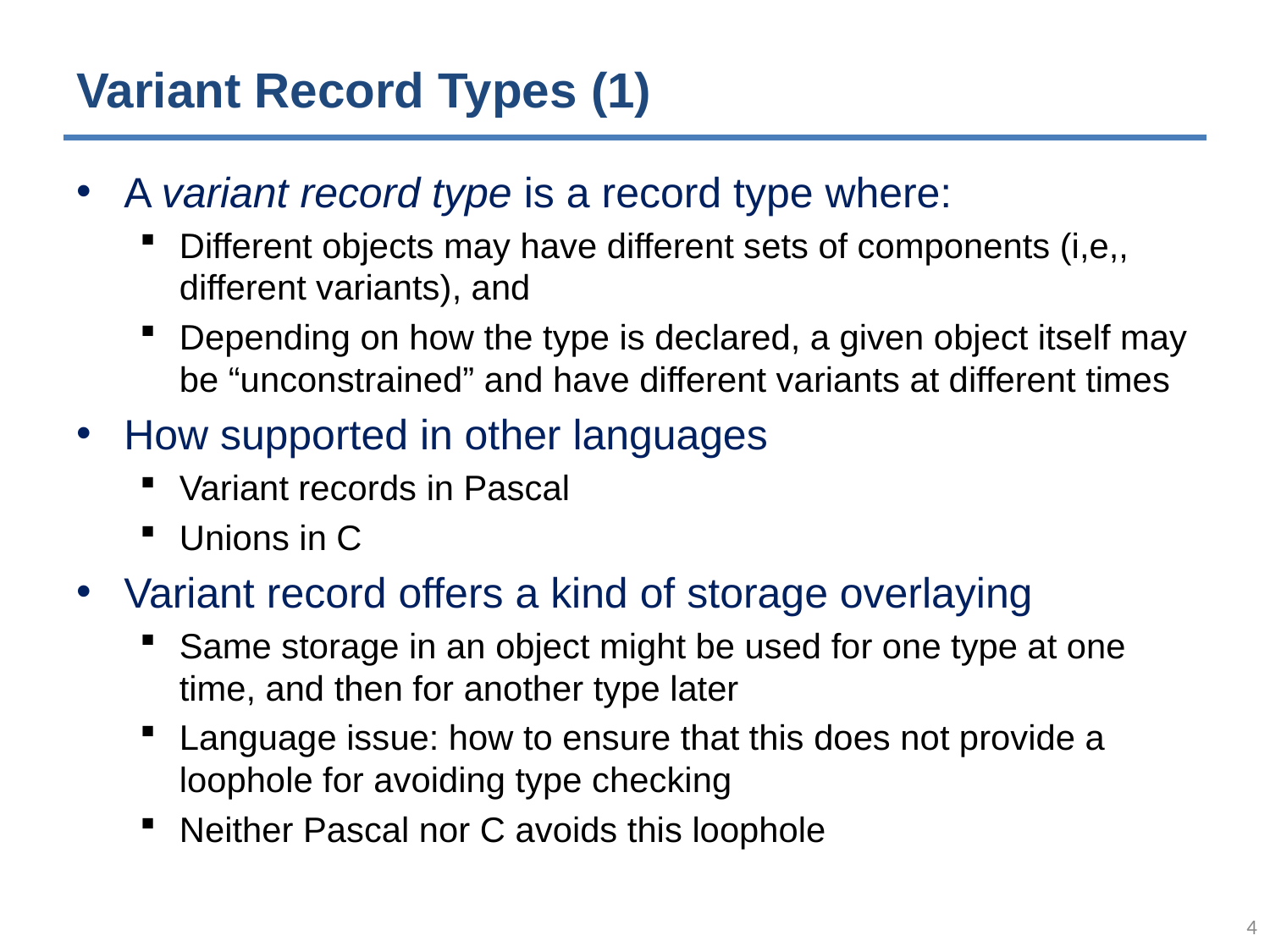

# Variant Record Types (1)
A variant record type is a record type where:
Different objects may have different sets of components (i,e,, different variants), and
Depending on how the type is declared, a given object itself may be “unconstrained” and have different variants at different times
How supported in other languages
Variant records in Pascal
Unions in C
Variant record offers a kind of storage overlaying
Same storage in an object might be used for one type at one time, and then for another type later
Language issue: how to ensure that this does not provide a loophole for avoiding type checking
Neither Pascal nor C avoids this loophole
4